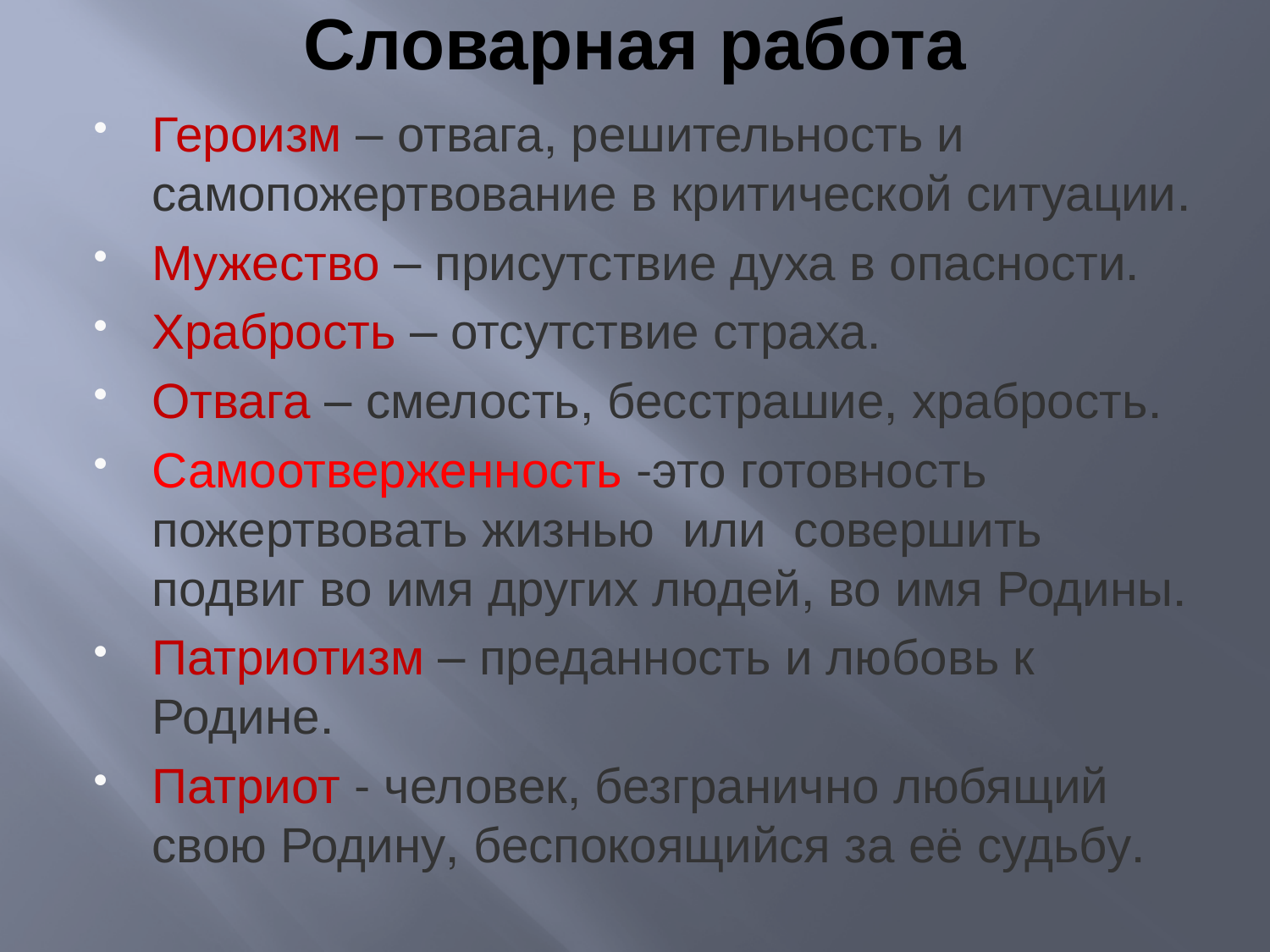

# Словарная работа
Героизм – отвага, решительность и самопожертвование в критической ситуации.
Мужество – присутствие духа в опасности.
Храбрость – отсутствие страха.
Отвага – смелость, бесстрашие, храбрость.
Самоотверженность -это готовность пожертвовать жизнью  или  совершить подвиг во имя других людей, во имя Родины.
Патриотизм – преданность и любовь к Родине.
Патриот - человек, безгранично любящий свою Родину, беспокоящийся за её судьбу.